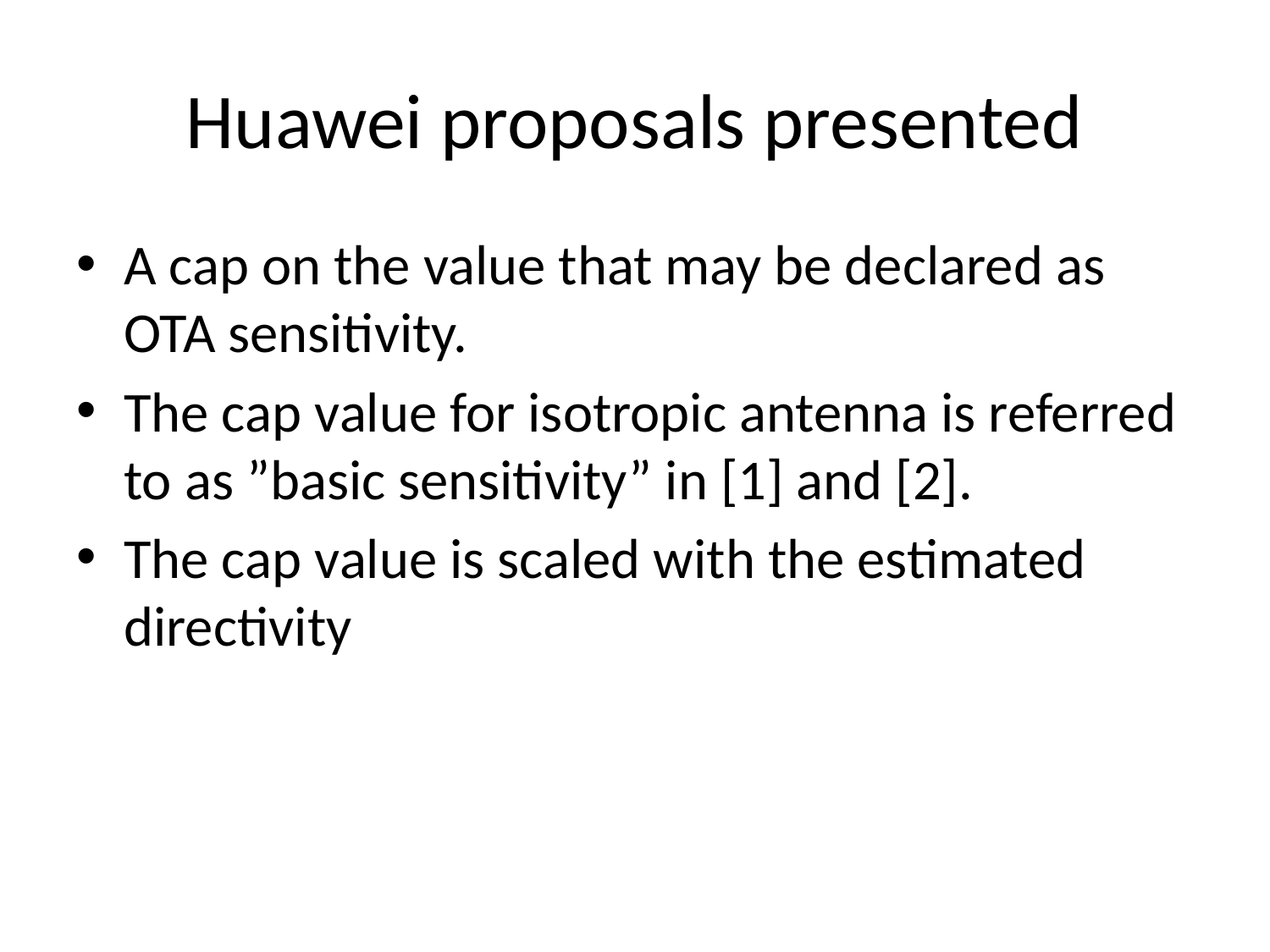

# Huawei proposals presented
A cap on the value that may be declared as OTA sensitivity.
The cap value for isotropic antenna is referred to as ”basic sensitivity” in [1] and [2].
The cap value is scaled with the estimated directivity